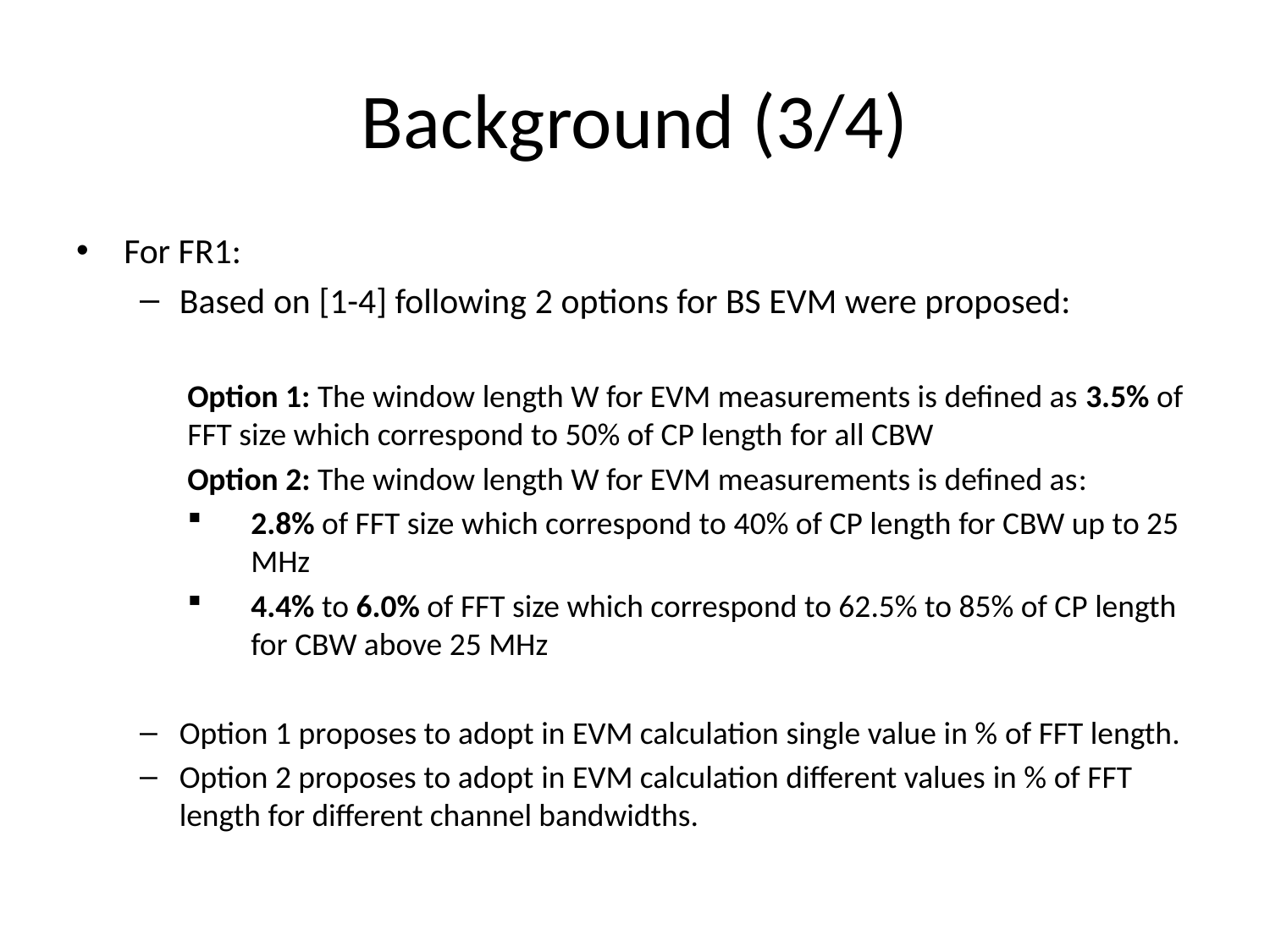

# Background (3/4)
For FR1:
Based on [1-4] following 2 options for BS EVM were proposed:

Option 1: The window length W for EVM measurements is defined as 3.5% of FFT size which correspond to 50% of CP length for all CBW
Option 2: The window length W for EVM measurements is defined as:
2.8% of FFT size which correspond to 40% of CP length for CBW up to 25 MHz
4.4% to 6.0% of FFT size which correspond to 62.5% to 85% of CP length for CBW above 25 MHz

Option 1 proposes to adopt in EVM calculation single value in % of FFT length.
Option 2 proposes to adopt in EVM calculation different values in % of FFT length for different channel bandwidths.